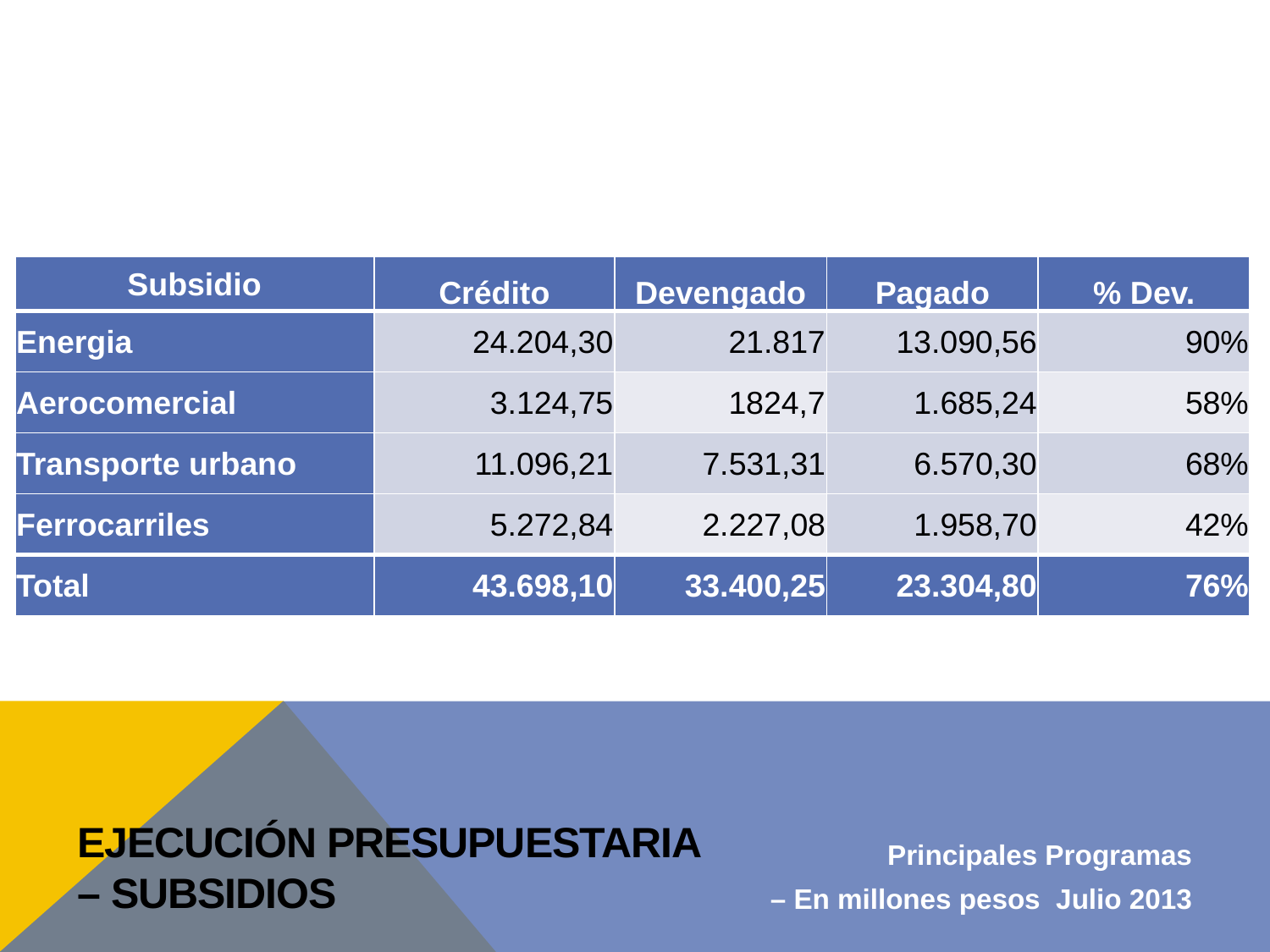

| Subsidio | Crédito | Devengado | Pagado | % Dev. |
| --- | --- | --- | --- | --- |
| Energia | 24.204,30 | 21.817 | 13.090,56 | 90% |
| Aerocomercial | 3.124,75 | 1824,7 | 1.685,24 | 58% |
| Transporte urbano | 11.096,21 | 7.531,31 | 6.570,30 | 68% |
| Ferrocarriles | 5.272,84 | 2.227,08 | 1.958,70 | 42% |
| Total | 43.698,10 | 33.400,25 | 23.304,80 | 76% |
# Ejecución Presupuestaria – subsidios
Principales Programas
– En millones pesos  Julio 2013